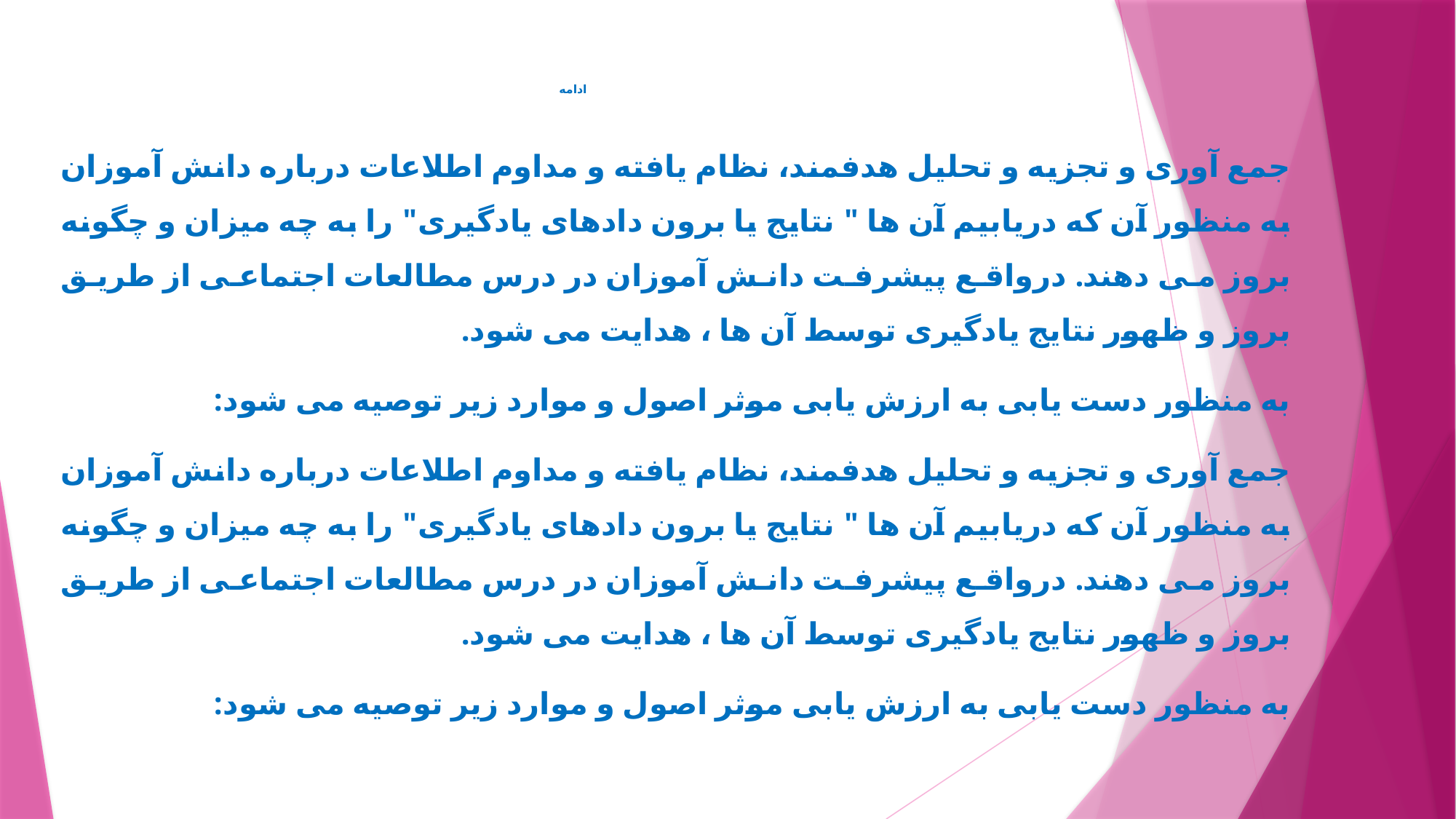

# ادامه
جمع آوری و تجزیه و تحلیل هدفمند، نظام یافته و مداوم اطلاعات درباره دانش آموزان به منظور آن که دریابیم آن ها " نتایج یا برون دادهای یادگیری" را به چه میزان و چگونه بروز می دهند. درواقع پیشرفت دانش آموزان در درس مطالعات اجتماعی از طریق بروز و ظهور نتایج یادگیری توسط آن ها ، هدایت می شود.
به منظور دست یابی به ارزش یابی موثر اصول و موارد زیر توصیه می شود:
جمع آوری و تجزیه و تحلیل هدفمند، نظام یافته و مداوم اطلاعات درباره دانش آموزان به منظور آن که دریابیم آن ها " نتایج یا برون دادهای یادگیری" را به چه میزان و چگونه بروز می دهند. درواقع پیشرفت دانش آموزان در درس مطالعات اجتماعی از طریق بروز و ظهور نتایج یادگیری توسط آن ها ، هدایت می شود.
به منظور دست یابی به ارزش یابی موثر اصول و موارد زیر توصیه می شود: